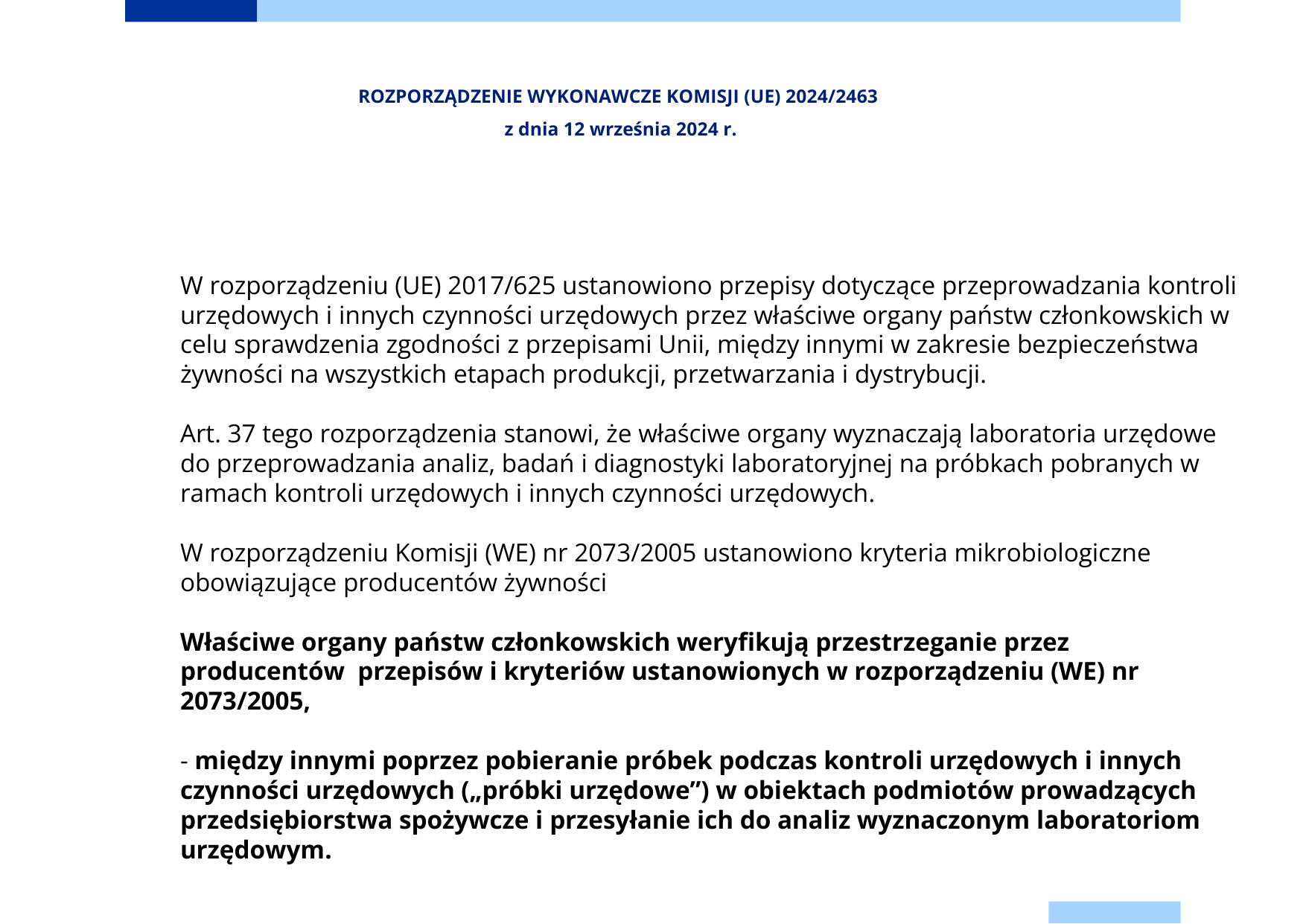

# ROZPORZĄDZENIE WYKONAWCZE KOMISJI (UE) 2024/2463 z dnia 12 września 2024 r.
W rozporządzeniu (UE) 2017/625 ustanowiono przepisy dotyczące przeprowadzania kontroli urzędowych i innych czynności urzędowych przez właściwe organy państw członkowskich w celu sprawdzenia zgodności z przepisami Unii, między innymi w zakresie bezpieczeństwa żywności na wszystkich etapach produkcji, przetwarzania i dystrybucji.

Art. 37 tego rozporządzenia stanowi, że właściwe organy wyznaczają laboratoria urzędowe do przeprowadzania analiz, badań i diagnostyki laboratoryjnej na próbkach pobranych w ramach kontroli urzędowych i innych czynności urzędowych.

W rozporządzeniu Komisji (WE) nr 2073/2005 ustanowiono kryteria mikrobiologiczne obowiązujące producentów żywności

Właściwe organy państw członkowskich weryfikują przestrzeganie przez producentów  przepisów i kryteriów ustanowionych w rozporządzeniu (WE) nr 2073/2005,

- między innymi poprzez pobieranie próbek podczas kontroli urzędowych i innych czynności urzędowych („próbki urzędowe”) w obiektach podmiotów prowadzących przedsiębiorstwa spożywcze i przesyłanie ich do analiz wyznaczonym laboratoriom urzędowym.